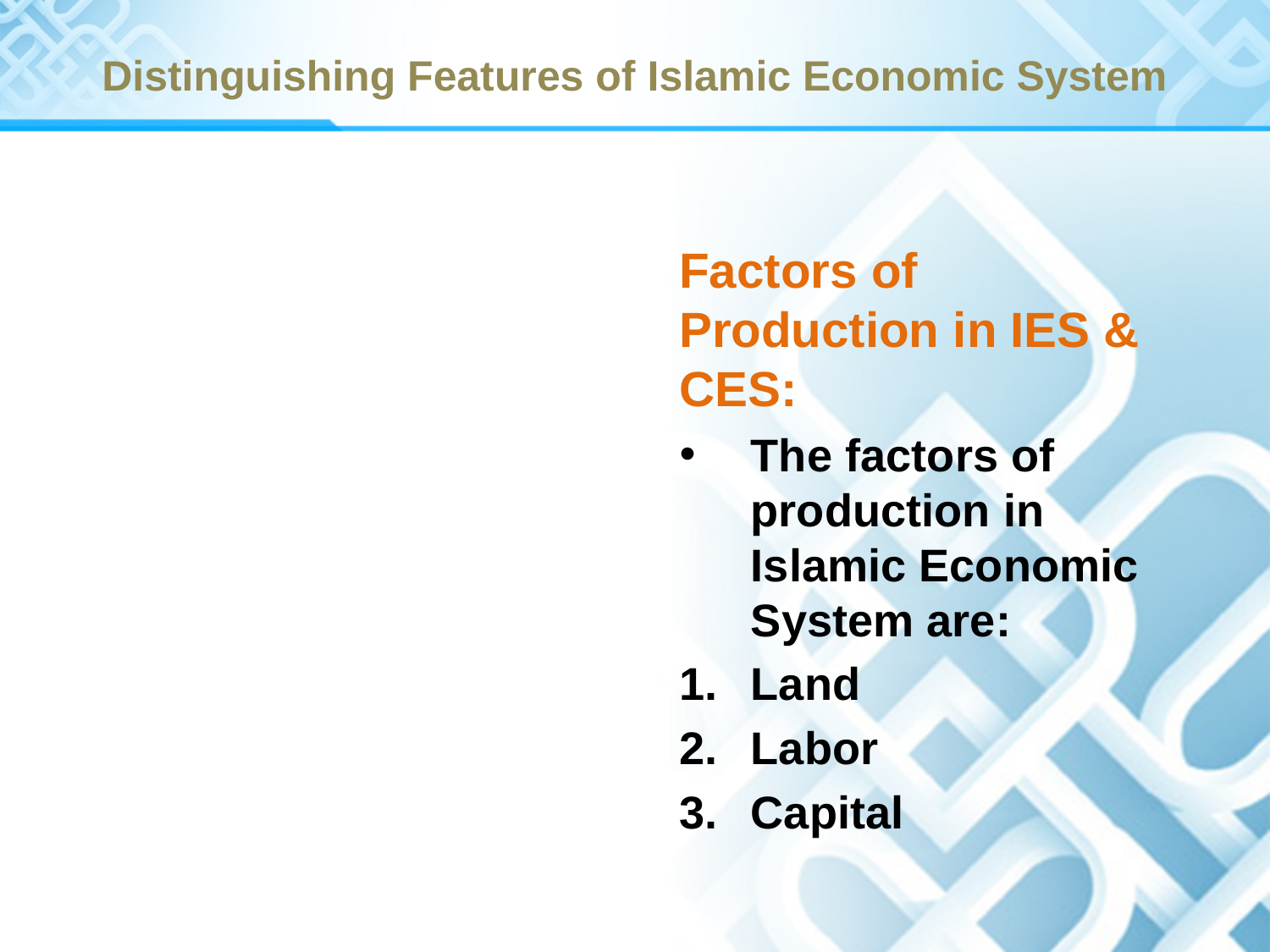

Distinguishing Features of Islamic Economic System
Factors of Production in IES & CES:
The factors of production in Islamic Economic System are:
Land
Labor
Capital